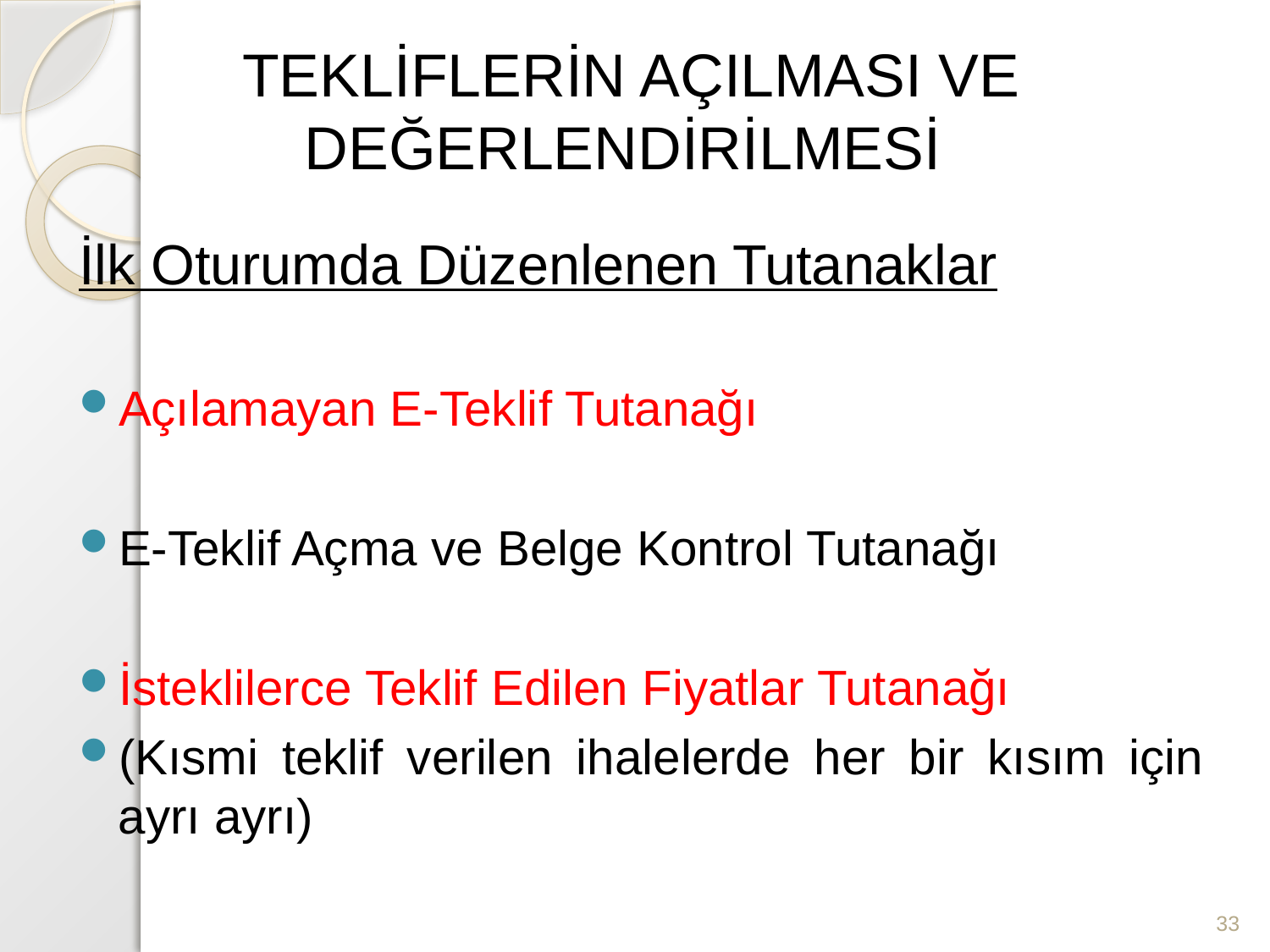

# TEKLİFLERİN AÇILMASI VE DEĞERLENDİRİLMESİ
İlk Oturumda Düzenlenen Tutanaklar

Açılamayan E-Teklif Tutanağı

E-Teklif Açma ve Belge Kontrol Tutanağı

İsteklilerce Teklif Edilen Fiyatlar Tutanağı
(Kısmi teklif verilen ihalelerde her bir kısım için ayrı ayrı)

33